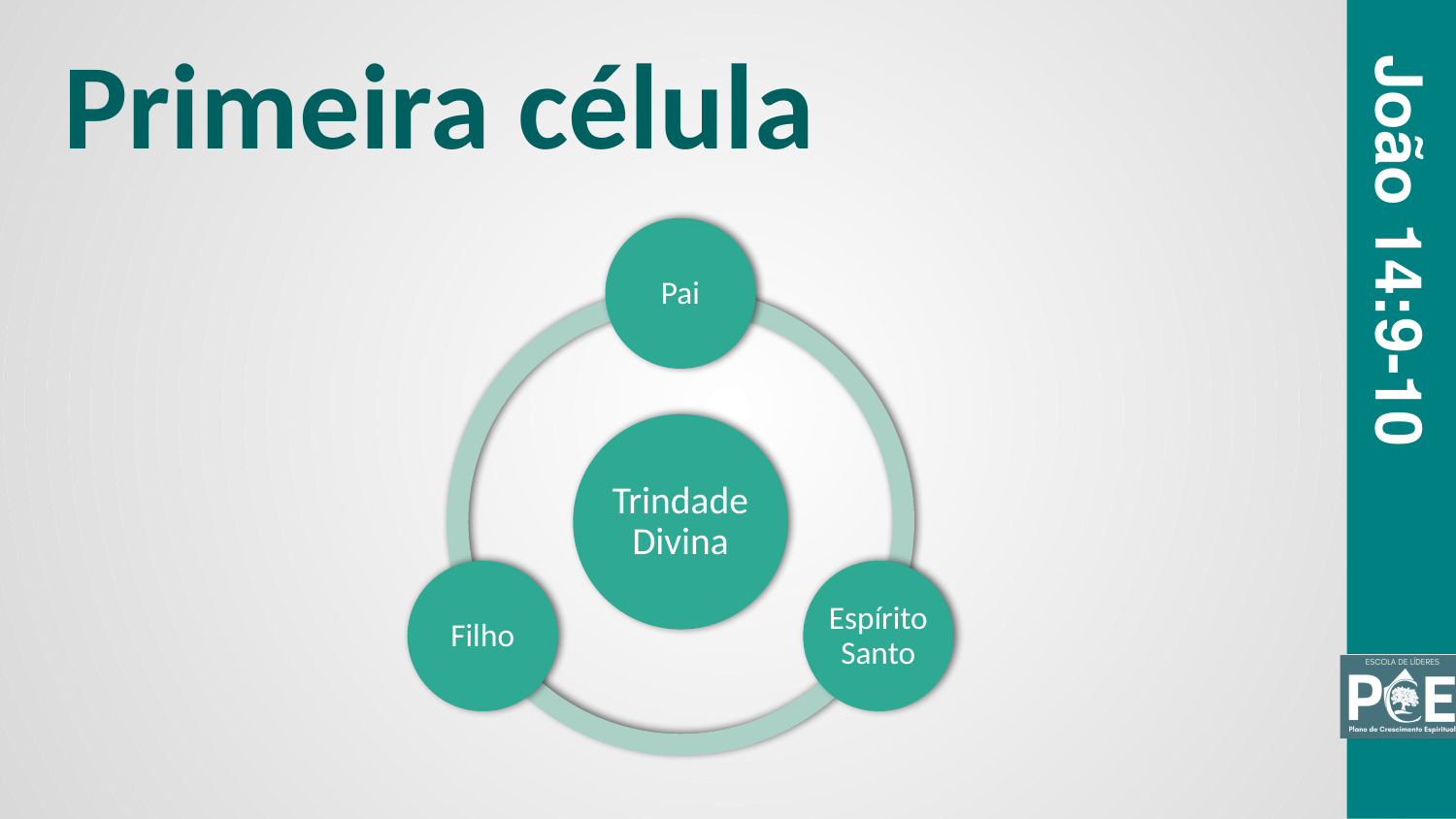

Primeira célula
João 14:9-10

Pai

Trindade Divina

Filho

Espírito Santo